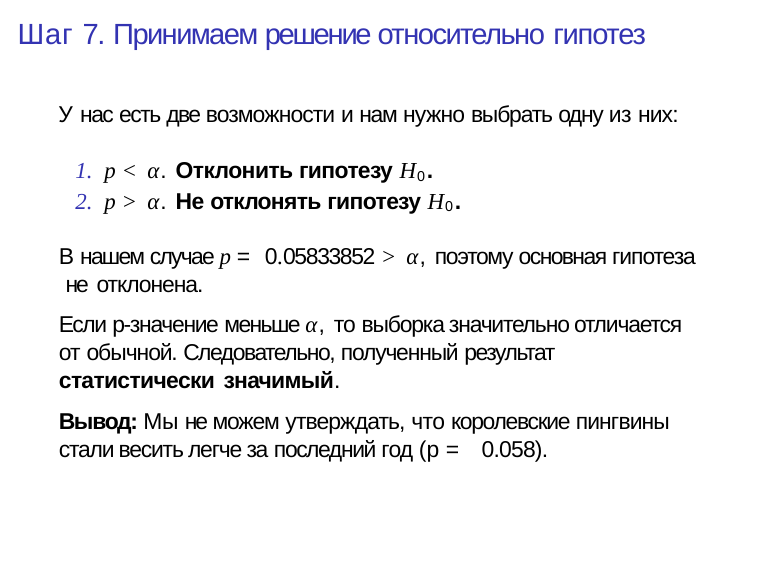

# Шаг 7. Принимаем решение относительно гипотез
У нас есть две возможности и нам нужно выбрать одну из них:

p < α. Отклонить гипотезу H0.
p > α. Не отклонять гипотезу H0.

В нашем случае p = 0.05833852 > α, поэтому основная гипотеза  не отклонена.
Если p-значение меньше α, то выборка значительно отличается  от обычной. Следовательно, полученный результат  статистически значимый.
Вывод: Мы не можем утверждать, что королевские пингвины  стали весить легче за последний год (p = 0.058).